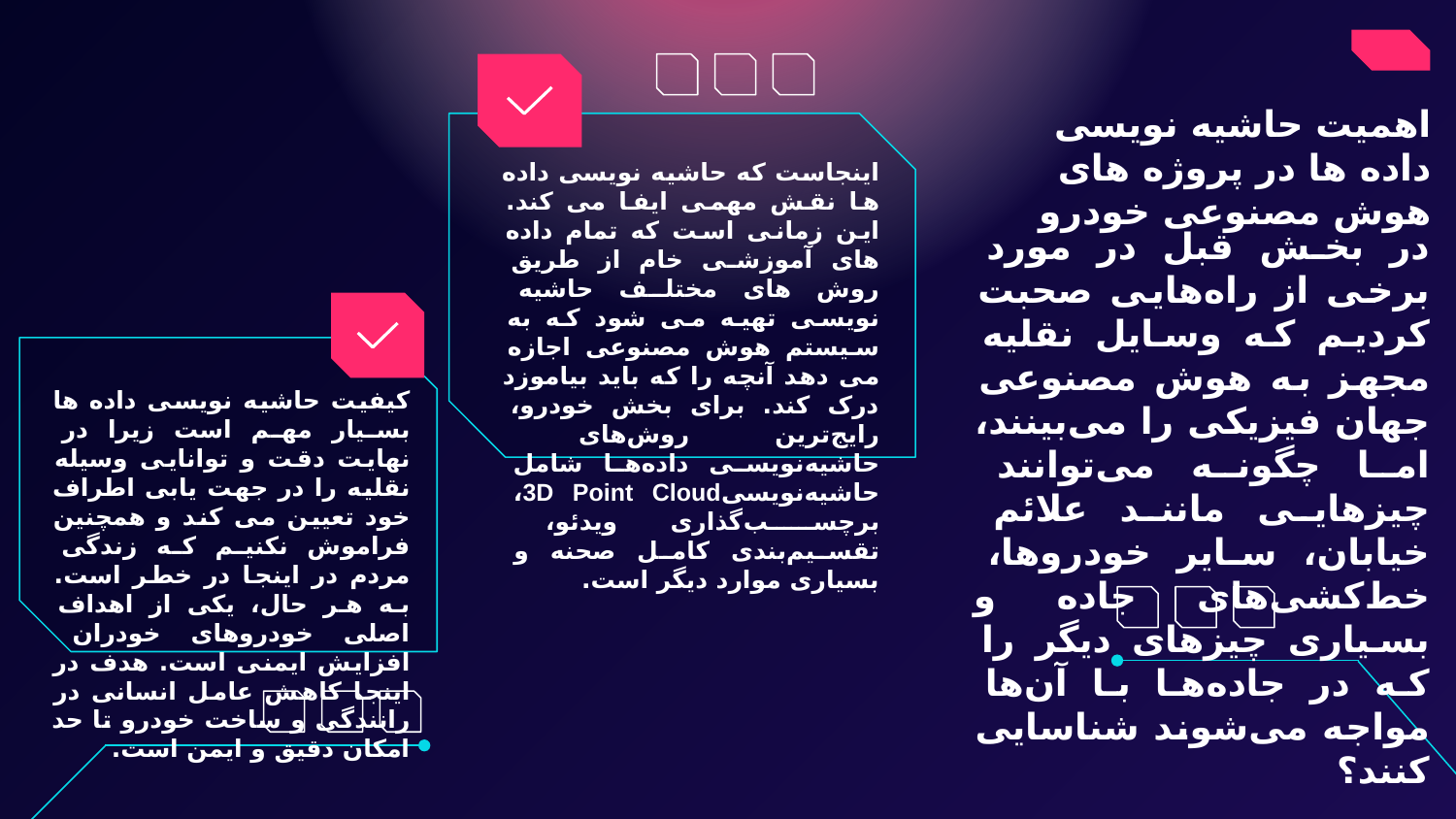

# اهمیت حاشیه نویسی داده ها در پروژه های هوش مصنوعی خودرو
اینجاست که حاشیه نویسی داده ها نقش مهمی ایفا می کند. این زمانی است که تمام داده های آموزشی خام از طریق روش های مختلف حاشیه نویسی تهیه می شود که به سیستم هوش مصنوعی اجازه می دهد آنچه را که باید بیاموزد درک کند. برای بخش خودرو، رایج‌ترین روش‌های حاشیه‌نویسی داده‌ها شامل حاشیه‌نویسی3D Point Cloud، برچسب‌گذاری ویدئو، تقسیم‌بندی کامل صحنه و بسیاری موارد دیگر است.
در بخش قبل در مورد برخی از راه‌هایی صحبت کردیم که وسایل نقلیه مجهز به هوش مصنوعی جهان فیزیکی را می‌بینند، اما چگونه می‌توانند چیزهایی مانند علائم خیابان، سایر خودروها، خط‌کشی‌های جاده و بسیاری چیزهای دیگر را که در جاده‌ها با آن‌ها مواجه می‌شوند شناسایی کنند؟

کیفیت حاشیه نویسی داده ها بسیار مهم است زیرا در نهایت دقت و توانایی وسیله نقلیه را در جهت یابی اطراف خود تعیین می کند و همچنین فراموش نکنیم که زندگی مردم در اینجا در خطر است. به هر حال، یکی از اهداف اصلی خودروهای خودران افزایش ایمنی است. هدف در اینجا کاهش عامل انسانی در رانندگی و ساخت خودرو تا حد امکان دقیق و ایمن است.